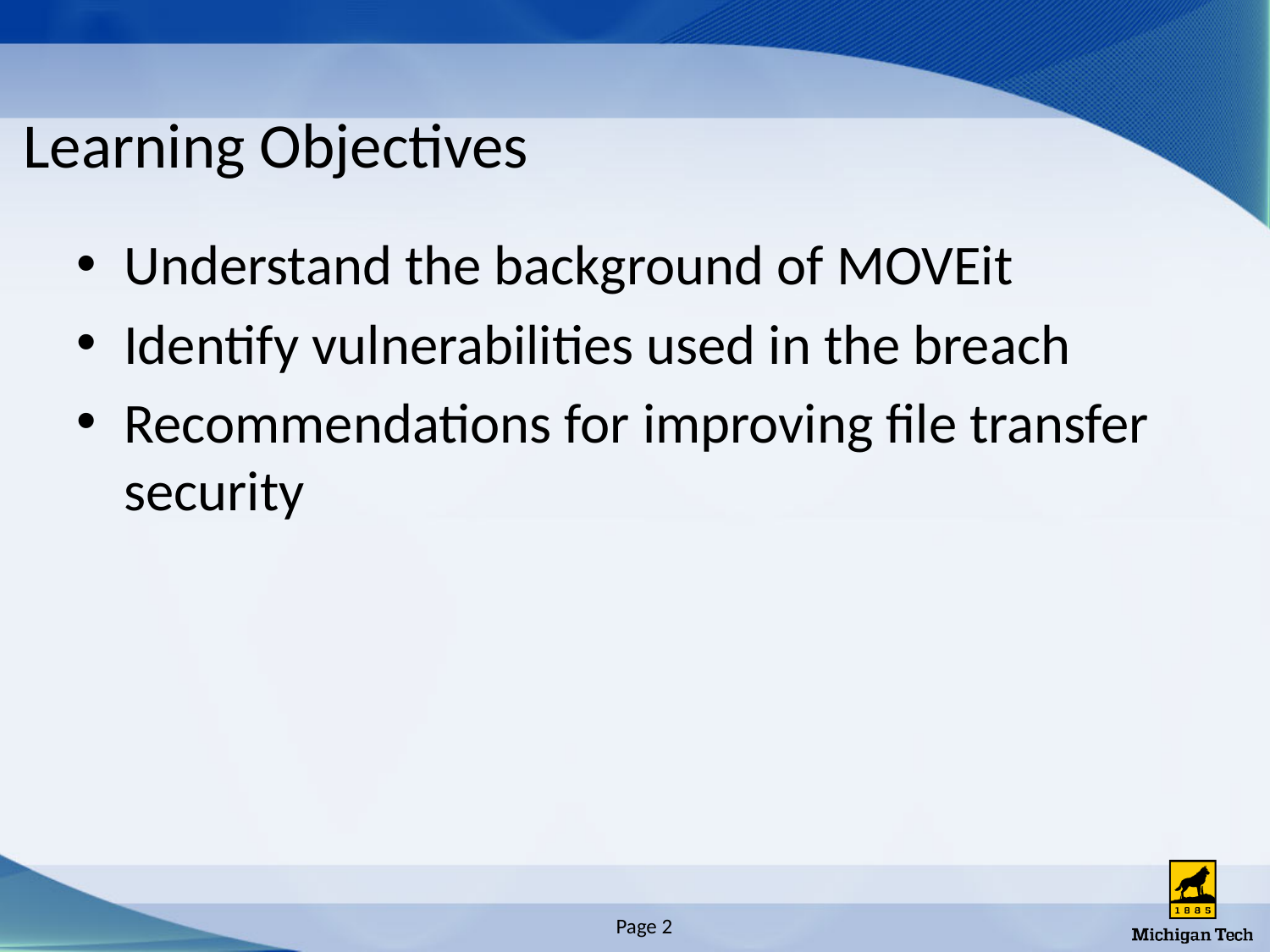

# Learning Objectives
Understand the background of MOVEit
Identify vulnerabilities used in the breach
Recommendations for improving file transfer security